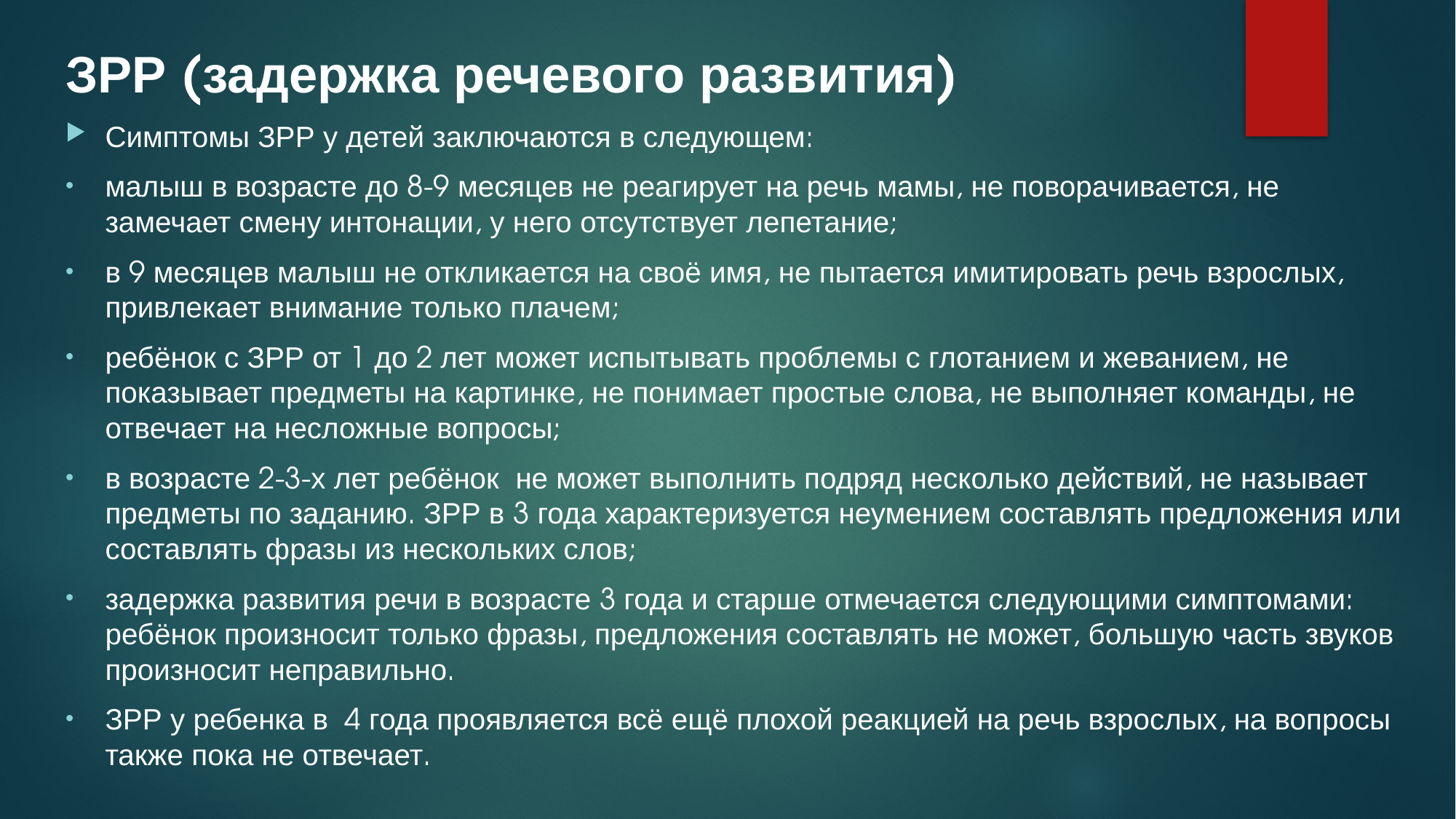

ЗРР (задержка речевого развития)
Симптомы ЗРР у детей заключаются в следующем:
малыш в возрасте до 8-9 месяцев не реагирует на речь мамы, не поворачивается, не замечает смену интонации, у него отсутствует лепетание;
в 9 месяцев малыш не откликается на своё имя, не пытается имитировать речь взрослых, привлекает внимание только плачем;
ребёнок с ЗРР от 1 до 2 лет может испытывать проблемы с глотанием и жеванием, не показывает предметы на картинке, не понимает простые слова, не выполняет команды, не отвечает на несложные вопросы;
в возрасте 2-3-х лет ребёнок  не может выполнить подряд несколько действий, не называет предметы по заданию. ЗРР в 3 года характеризуется неумением составлять предложения или составлять фразы из нескольких слов;
задержка развития речи в возрасте 3 года и старше отмечается следующими симптомами: ребёнок произносит только фразы, предложения составлять не может, большую часть звуков произносит неправильно.
ЗРР у ребенка в  4 года проявляется всё ещё плохой реакцией на речь взрослых, на вопросы также пока не отвечает.